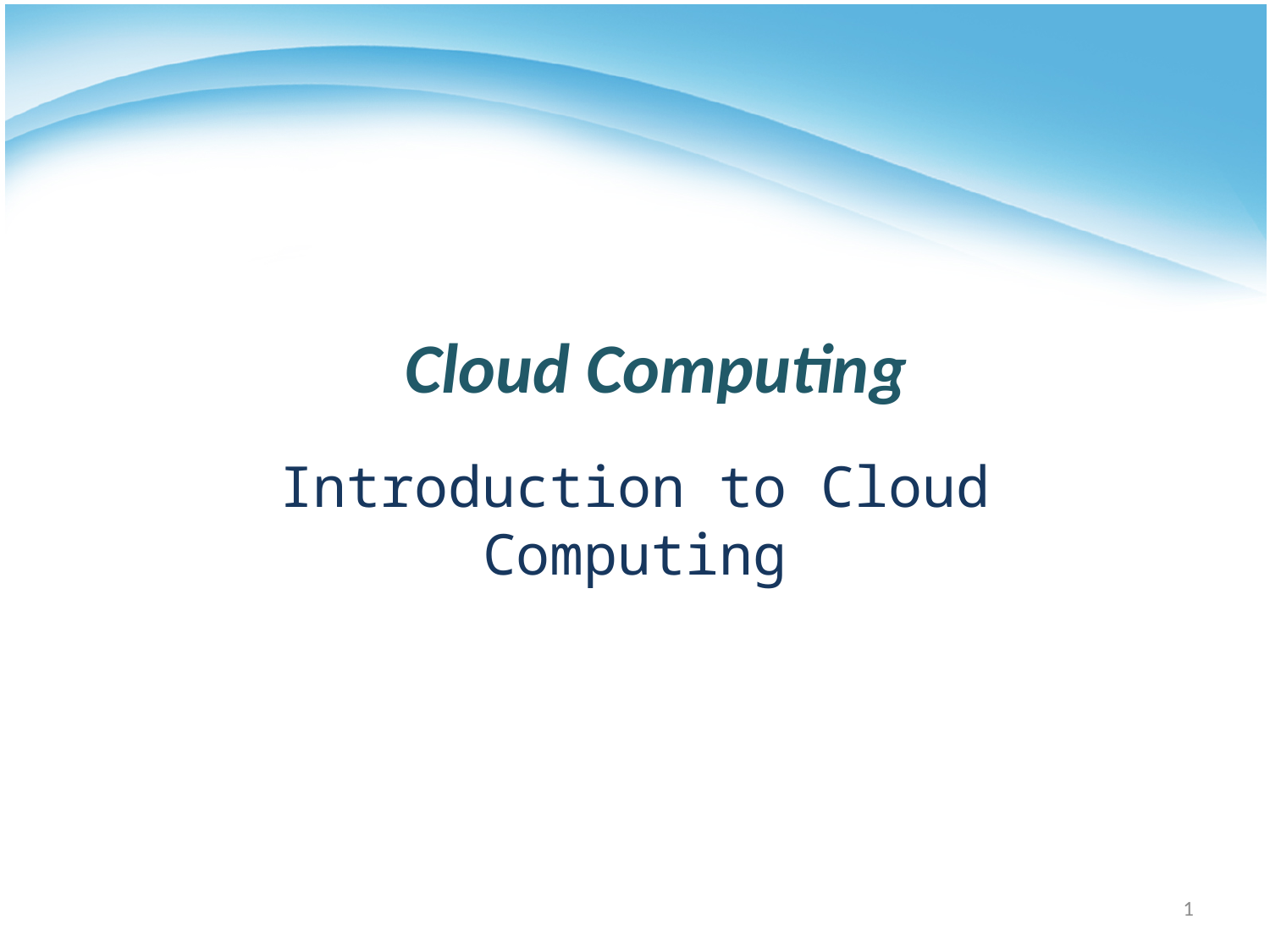

#
Cloud Computing
Introduction to Cloud Computing

1